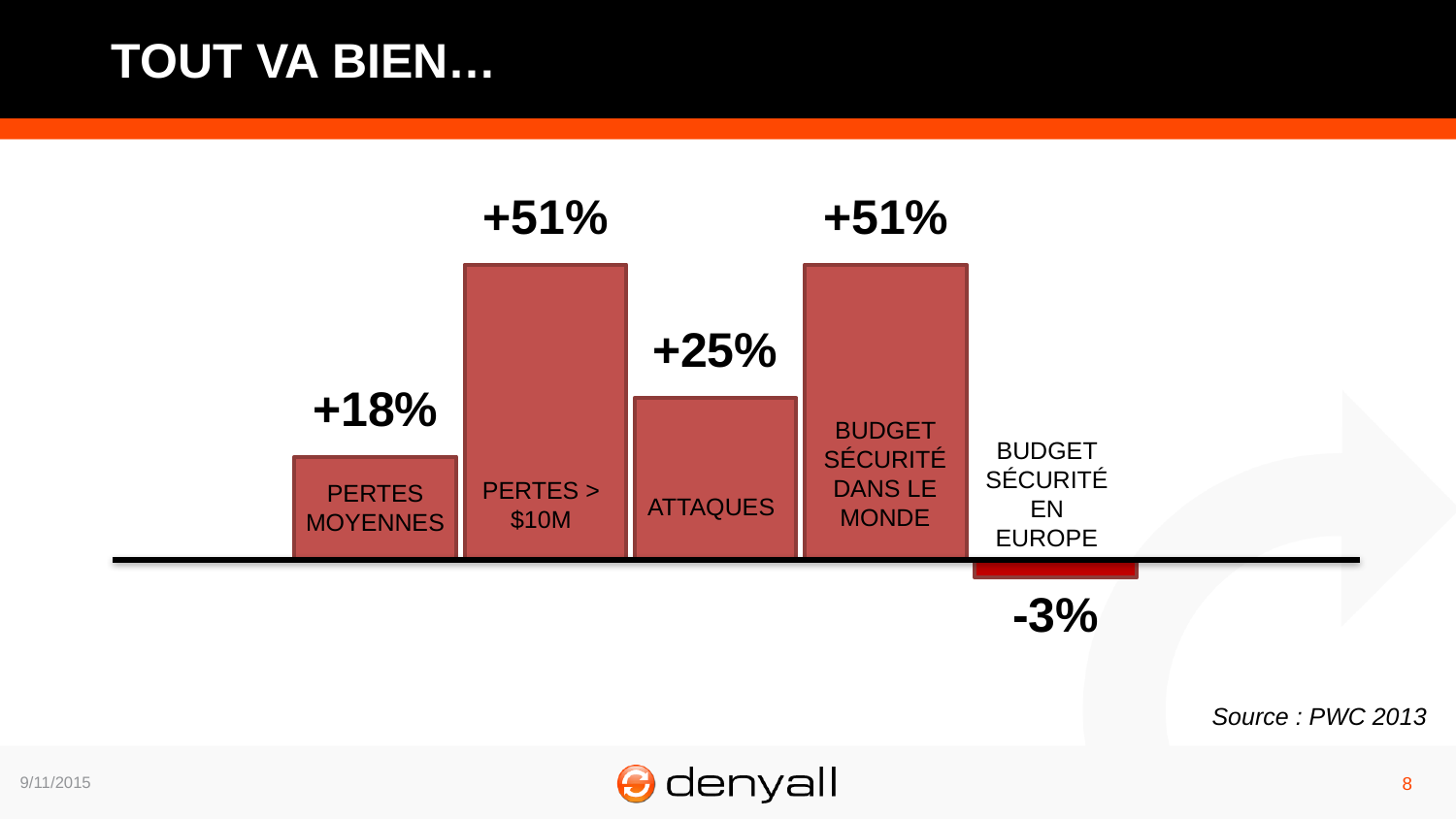

# Tout va bien…
+51%
+51%

+25%
+18%

BUDGET SÉCURITÉ DANS LE MONDE
BUDGET SÉCURITÉ EN EUROPE

PERTES > $10M
PERTES MOYENNES
ATTAQUES

-3%
Source : PWC 2013